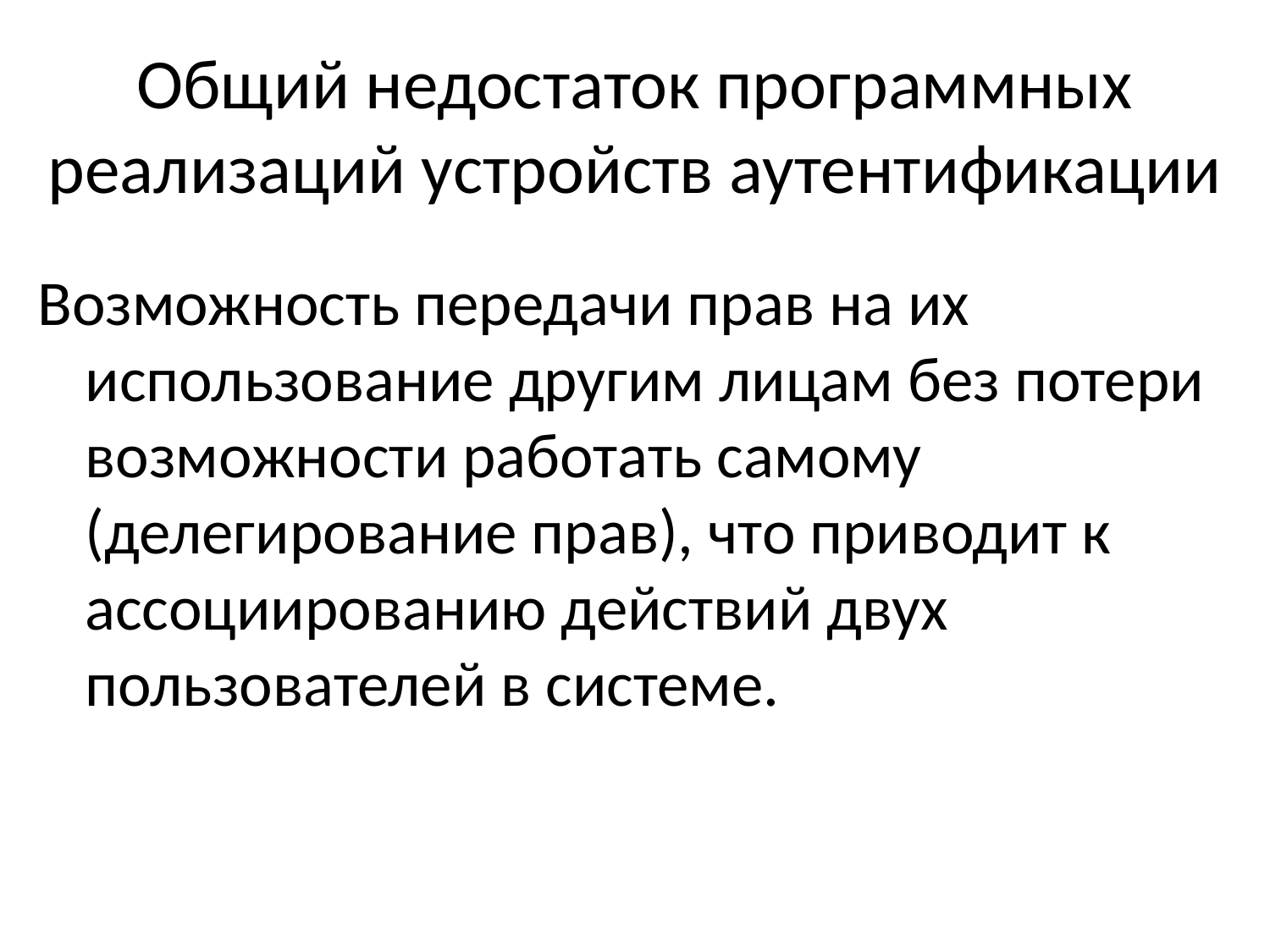

# Общий недостаток программных реализаций устройств аутентификации
Возможность передачи прав на их использование другим лицам без потери возможности работать самому (делегирование прав), что приводит к ассоциированию действий двух пользователей в системе.